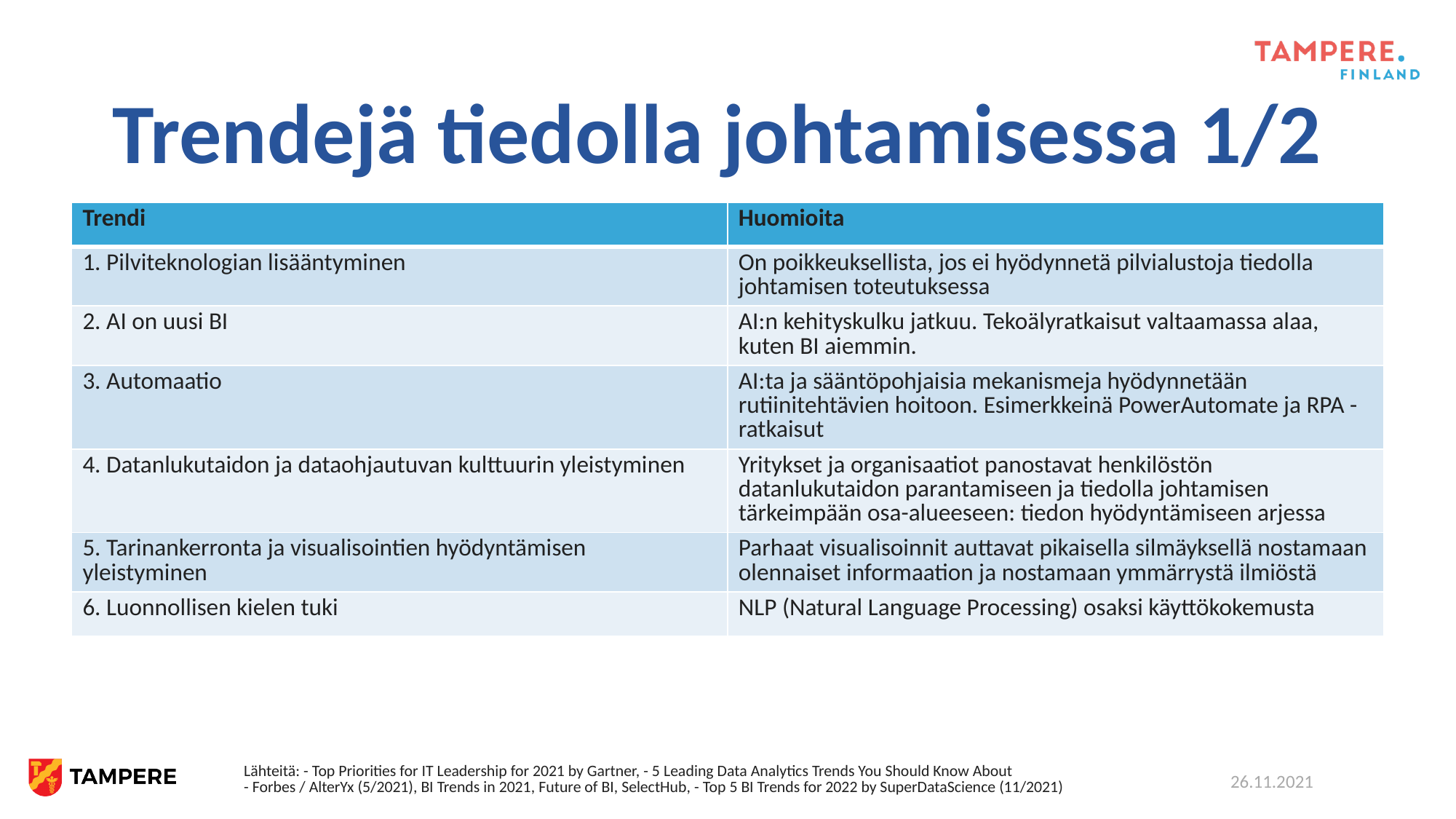

# Trendejä tiedolla johtamisessa 1/2
| Trendi | Huomioita |
| --- | --- |
| 1. Pilviteknologian lisääntyminen | On poikkeuksellista, jos ei hyödynnetä pilvialustoja tiedolla johtamisen toteutuksessa |
| 2. AI on uusi BI | AI:n kehityskulku jatkuu. Tekoälyratkaisut valtaamassa alaa, kuten BI aiemmin. |
| 3. Automaatio | AI:ta ja sääntöpohjaisia mekanismeja hyödynnetään rutiinitehtävien hoitoon. Esimerkkeinä PowerAutomate ja RPA -ratkaisut |
| 4. Datanlukutaidon ja dataohjautuvan kulttuurin yleistyminen | Yritykset ja organisaatiot panostavat henkilöstön datanlukutaidon parantamiseen ja tiedolla johtamisen tärkeimpään osa-alueeseen: tiedon hyödyntämiseen arjessa |
| 5. Tarinankerronta ja visualisointien hyödyntämisen yleistyminen | Parhaat visualisoinnit auttavat pikaisella silmäyksellä nostamaan olennaiset informaation ja nostamaan ymmärrystä ilmiöstä |
| 6. Luonnollisen kielen tuki | NLP (Natural Language Processing) osaksi käyttökokemusta |
Lähteitä: - Top Priorities for IT Leadership for 2021 by Gartner, - 5 Leading Data Analytics Trends You Should Know About
- Forbes / AlterYx (5/2021), BI Trends in 2021, Future of BI, SelectHub, - Top 5 BI Trends for 2022 by SuperDataScience (11/2021)
26.11.2021